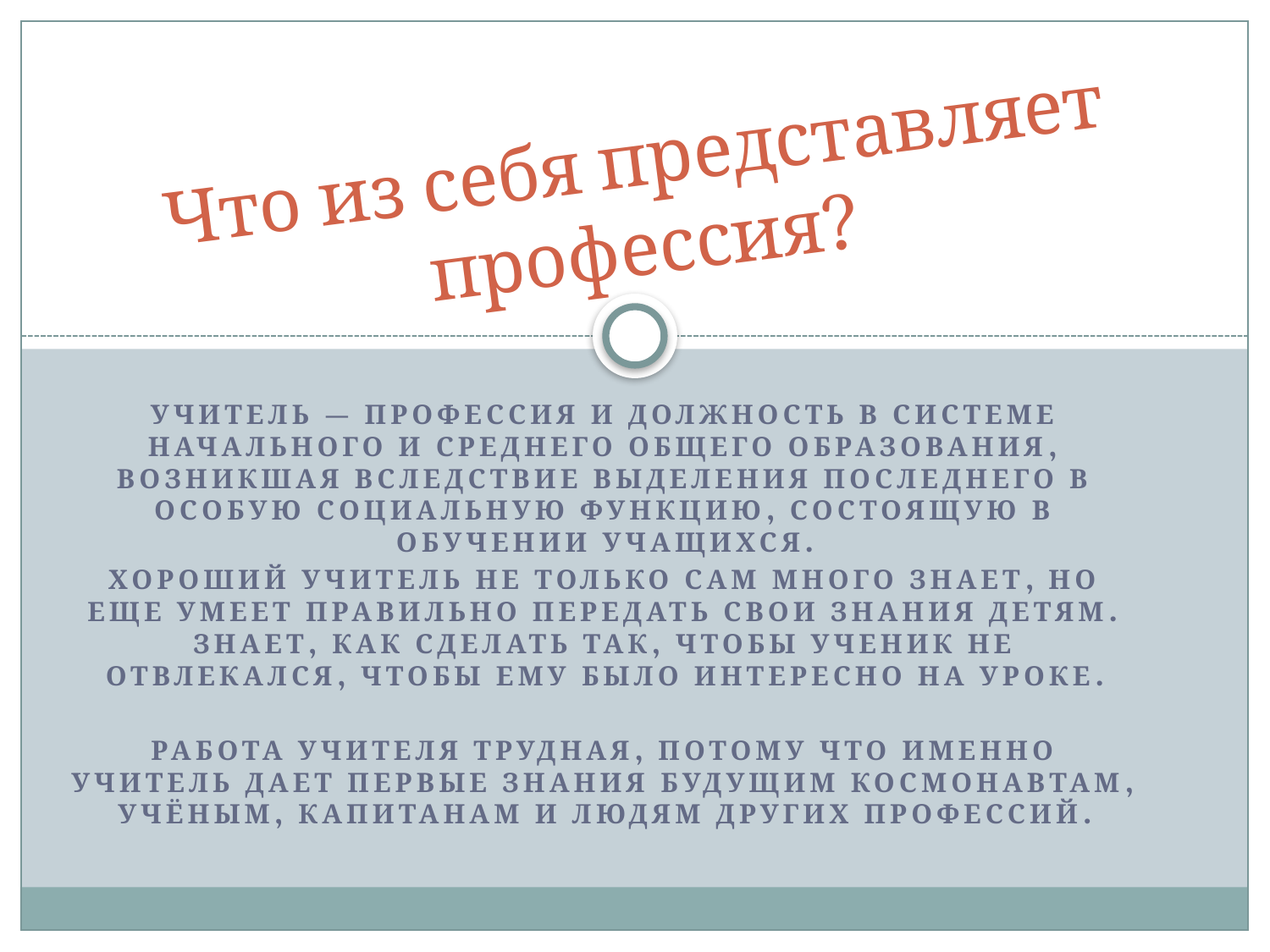

# Что из себя представляет профессия?
Учитель — профессия и должность в системе начального и среднего общего образования, возникшая вследствие выделения последнего в особую социальную функцию, состоящую в обучении учащихся.
Хороший учитель не только сам много знает, но еще умеет правильно передать свои знания детям. Знает, как сделать так, чтобы ученик не отвлекался, чтобы ему было интересно на уроке.

Работа учителя трудная, потому что именно учитель дает первые знания будущим космонавтам, учёным, капитанам и людям других профессий.